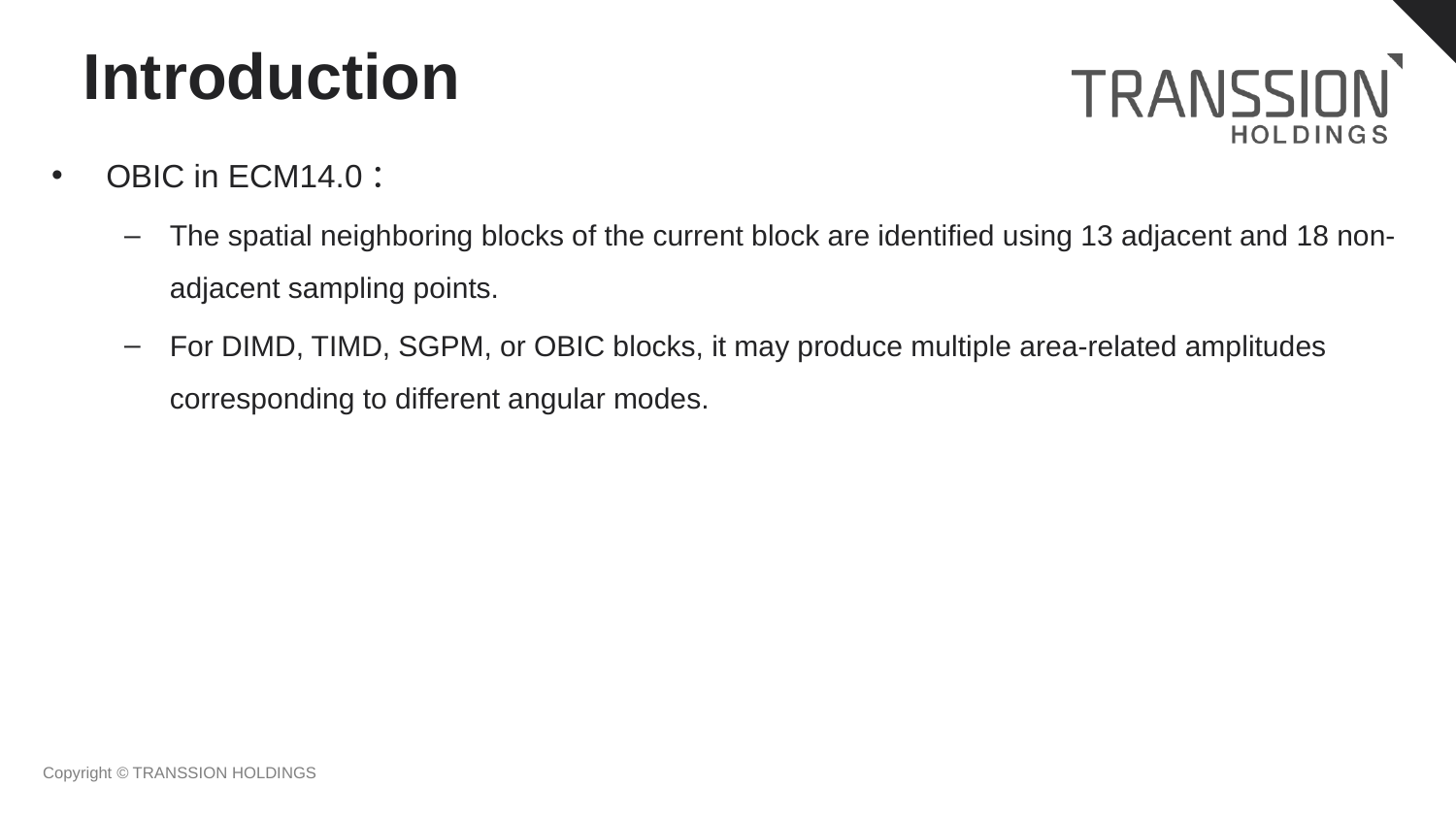

# Introduction
OBIC in ECM14.0：
The spatial neighboring blocks of the current block are identified using 13 adjacent and 18 non-adjacent sampling points.
For DIMD, TIMD, SGPM, or OBIC blocks, it may produce multiple area-related amplitudes corresponding to different angular modes.

2